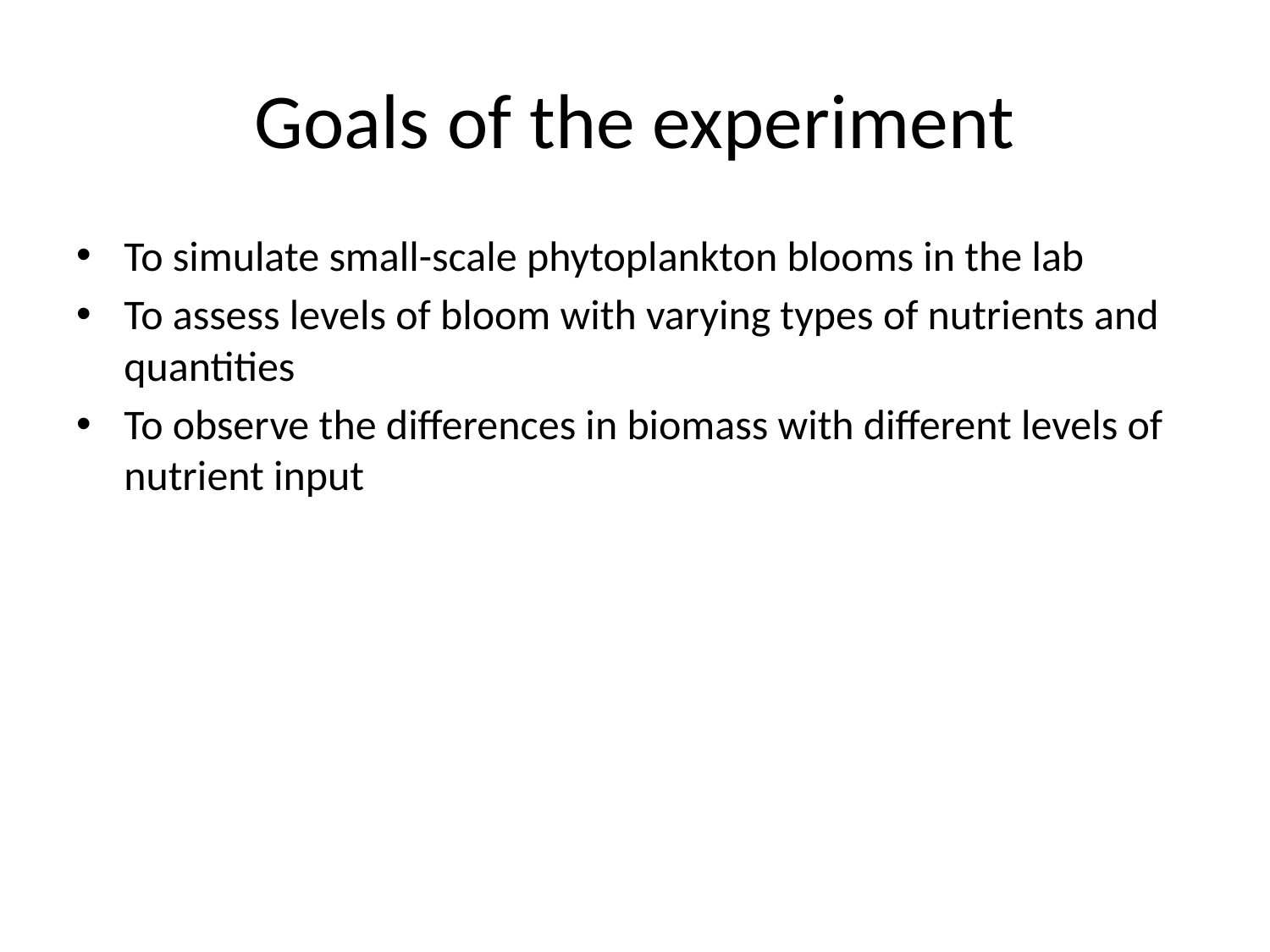

# Goals of the experiment
To simulate small-scale phytoplankton blooms in the lab
To assess levels of bloom with varying types of nutrients and quantities
To observe the differences in biomass with different levels of nutrient input